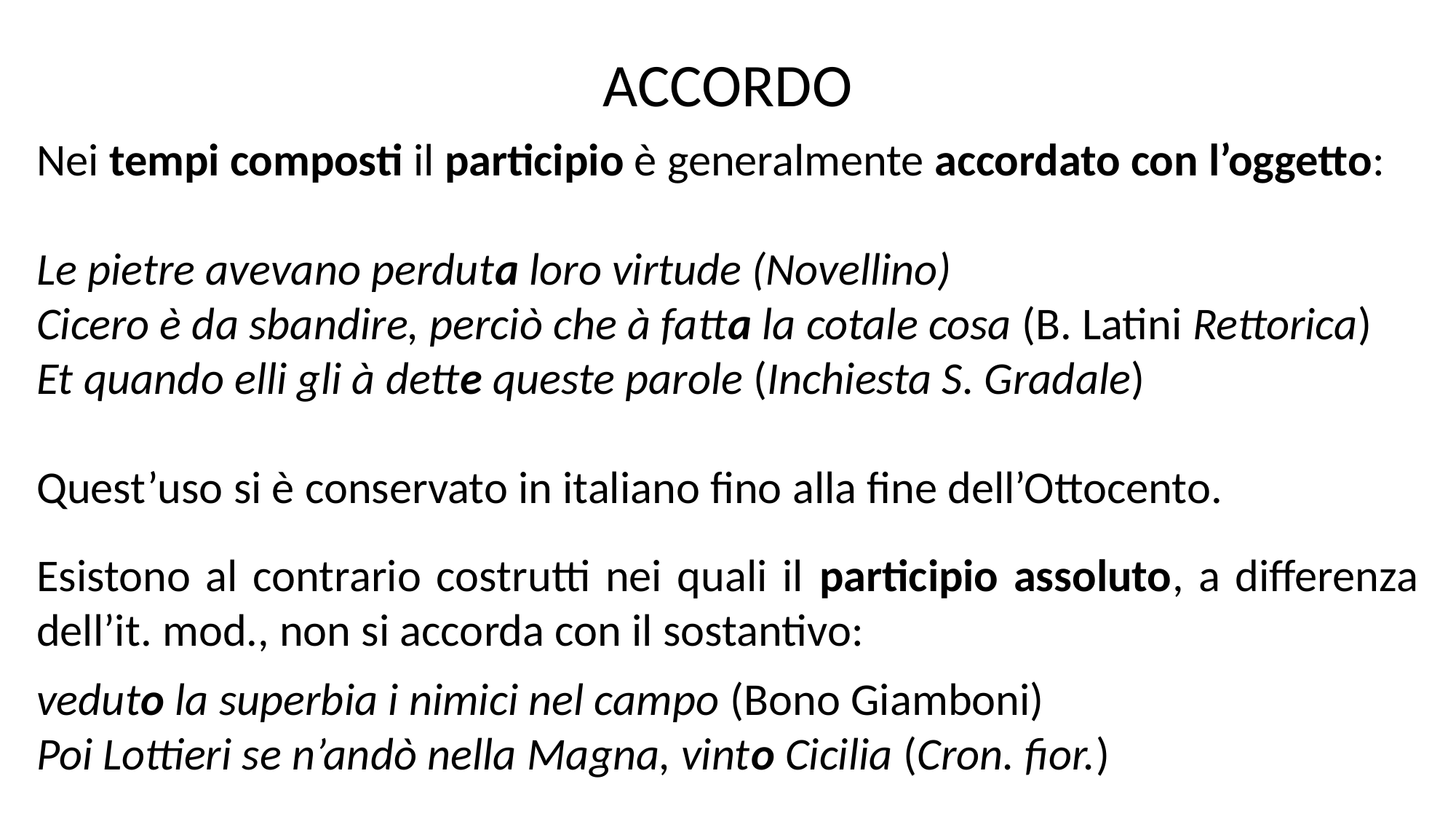

ACCORDO
Nei tempi composti il participio è generalmente accordato con l’oggetto:

Le pietre avevano perduta loro virtude (Novellino)
Cicero è da sbandire, perciò che à fatta la cotale cosa (B. Latini Rettorica)
Et quando elli gli à dette queste parole (Inchiesta S. Gradale)

Quest’uso si è conservato in italiano fino alla fine dell’Ottocento.
Esistono al contrario costrutti nei quali il participio assoluto, a differenza dell’it. mod., non si accorda con il sostantivo:

veduto la superbia i nimici nel campo (Bono Giamboni)
Poi Lottieri se n’andò nella Magna, vinto Cicilia (Cron. fior.)